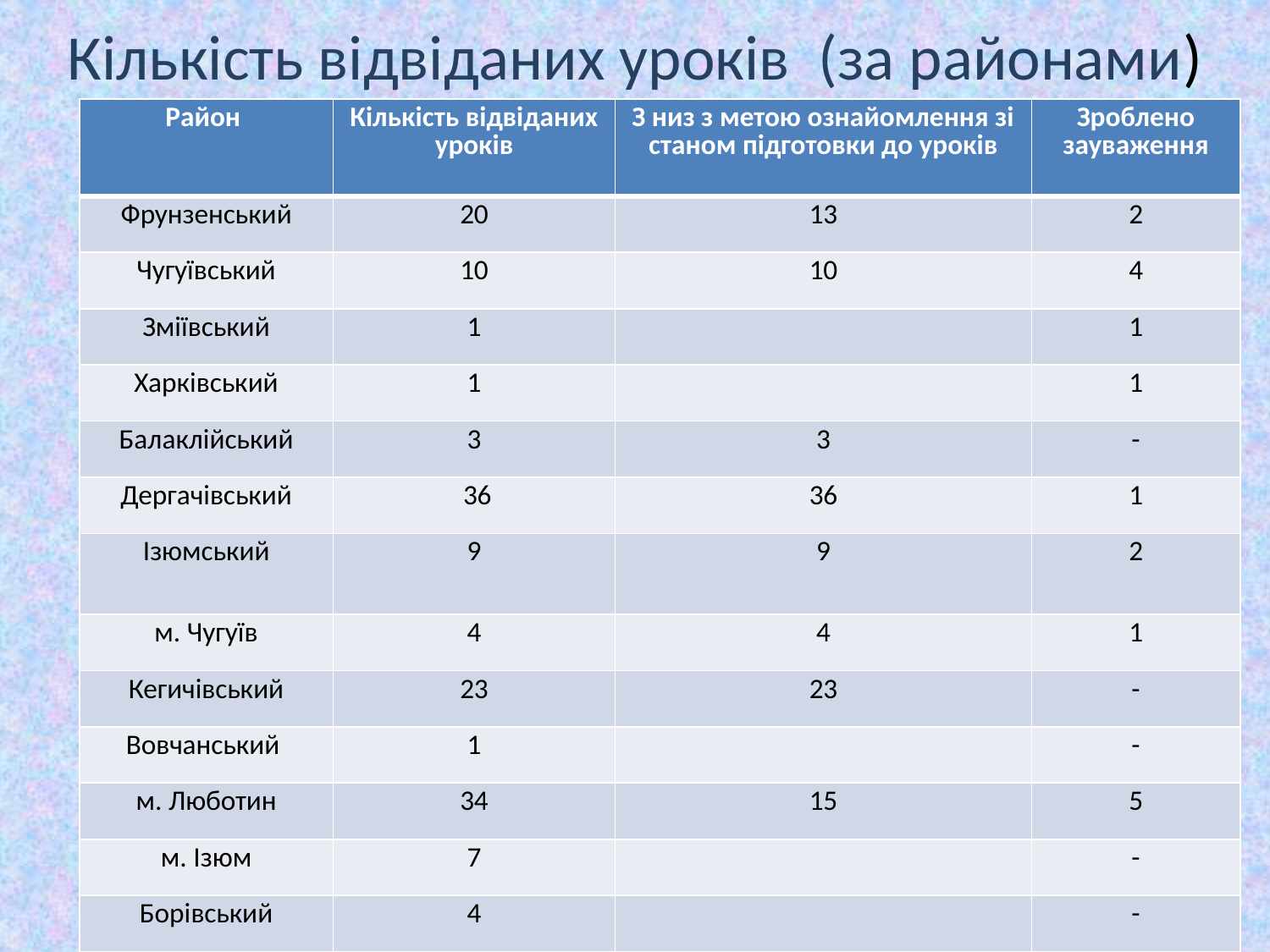

# Кількість відвіданих уроків  (за районами)
| Район | Кількість відвіданих уроків | З низ з метою ознайомлення зі станом підготовки до уроків | Зроблено зауваження |
| --- | --- | --- | --- |
| Фрунзенський | 20 | 13 | 2 |
| Чугуївський | 10 | 10 | 4 |
| Зміївський | 1 |  | 1 |
| Харківський | 1 |  | 1 |
| Балаклійський | 3 | 3 | - |
| Дергачівський | 36 | 36 | 1 |
| Ізюмський | 9 | 9 | 2 |
| м. Чугуїв | 4 | 4 | 1 |
| Кегичівський | 23 | 23 | - |
| Вовчанський | 1 |  | - |
| м. Люботин | 34 | 15 | 5 |
| м. Ізюм | 7 |  | - |
| Борівський | 4 |  | - |